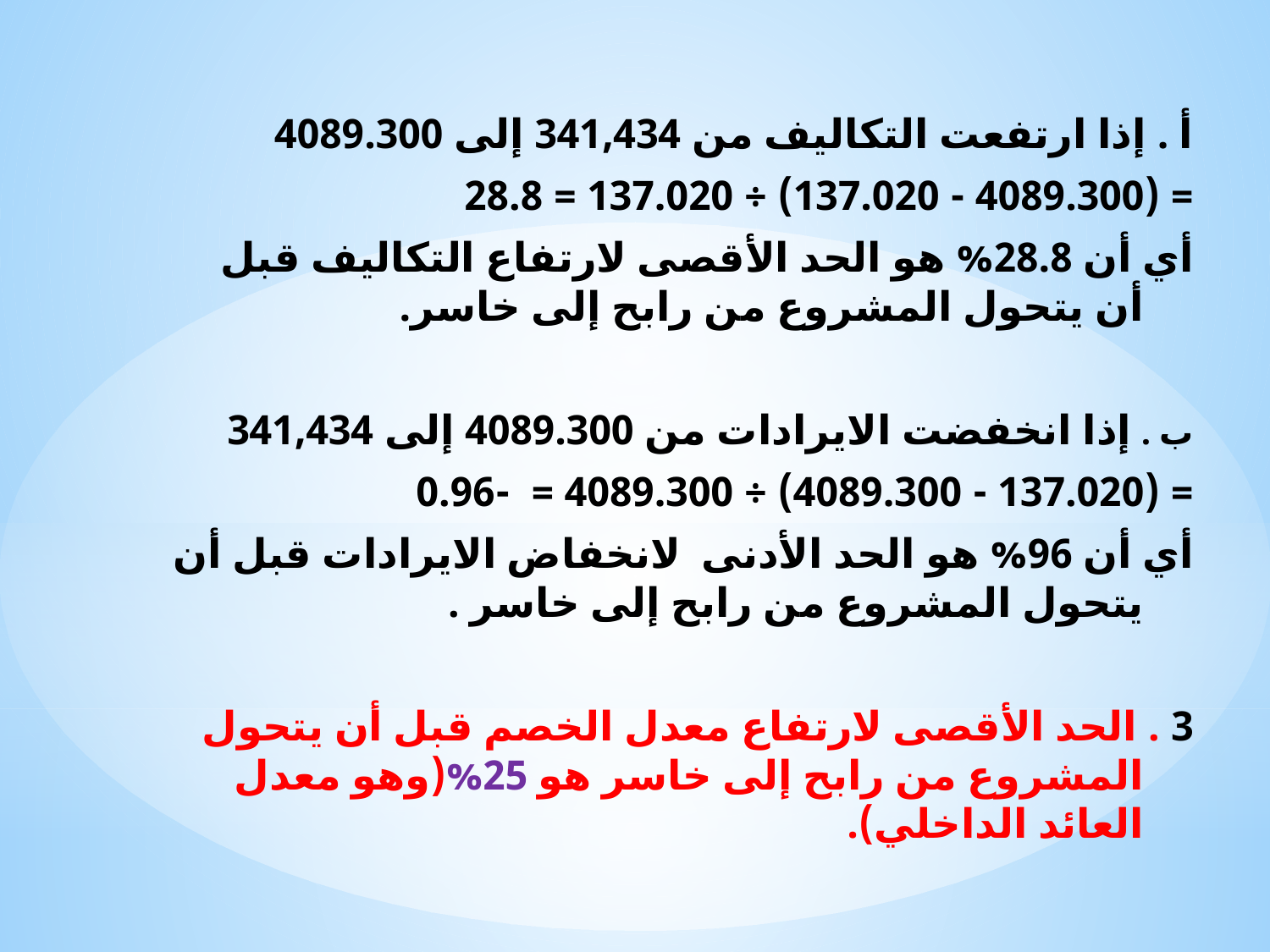

أ . إذا ارتفعت التكاليف من 341,434 إلى 4089.300
= (4089.300 - 137.020) ÷ 137.020 = 28.8
أي أن 28.8% هو الحد الأقصى لارتفاع التكاليف قبل أن يتحول المشروع من رابح إلى خاسر.

ب . إذا انخفضت الايرادات من 4089.300 إلى 341,434
= (137.020 - 4089.300) ÷ 4089.300 =  -0.96
أي أن 96% هو الحد الأدنى  لانخفاض الايرادات قبل أن يتحول المشروع من رابح إلى خاسر .

3 . الحد الأقصى لارتفاع معدل الخصم قبل أن يتحول المشروع من رابح إلى خاسر هو 25%(وهو معدل العائد الداخلي).